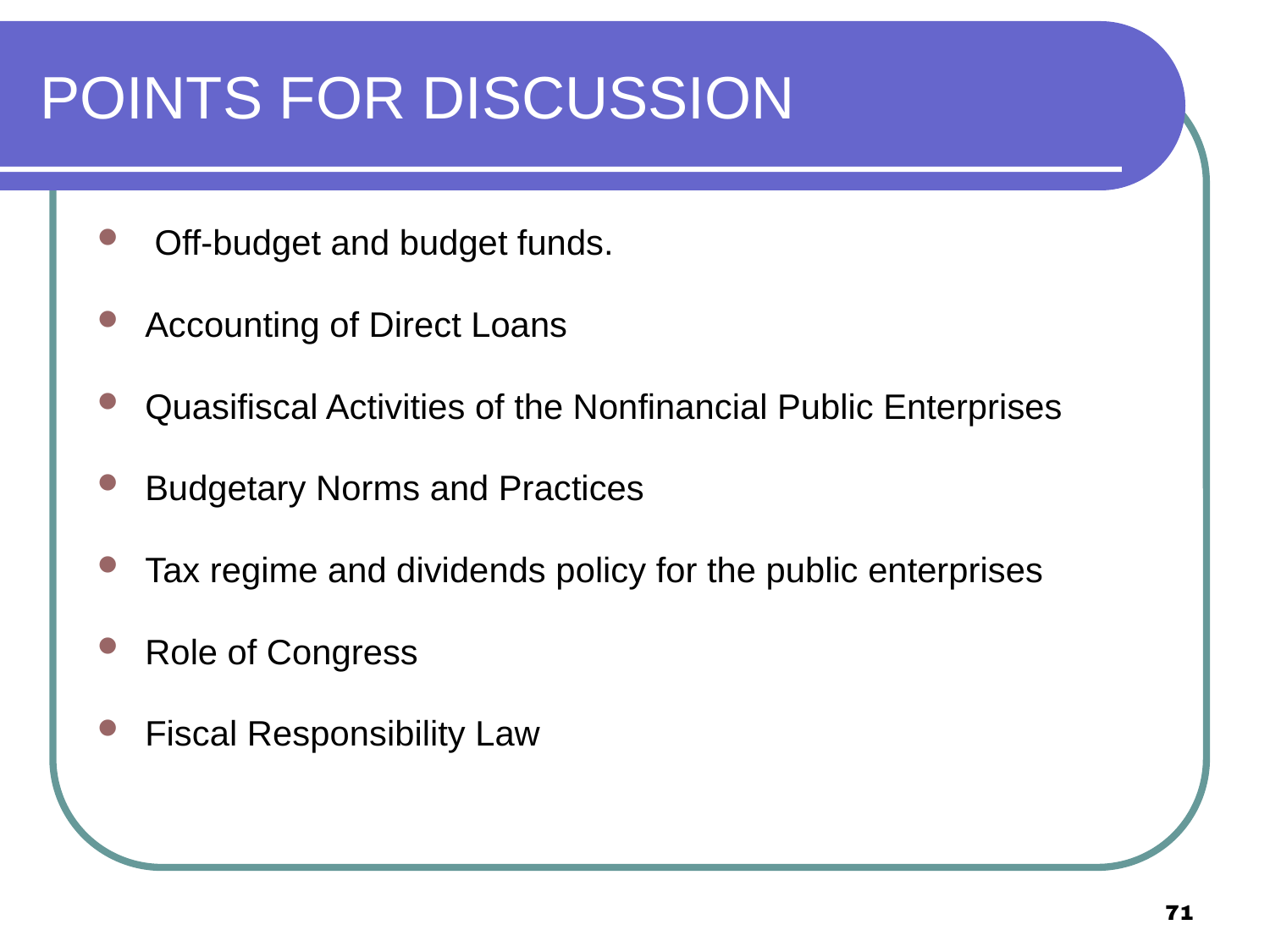

# POINTS FOR DISCUSSION
 Off-budget and budget funds.

Accounting of Direct Loans

Quasifiscal Activities of the Nonfinancial Public Enterprises

Budgetary Norms and Practices

Tax regime and dividends policy for the public enterprises

Role of Congress

Fiscal Responsibility Law
71